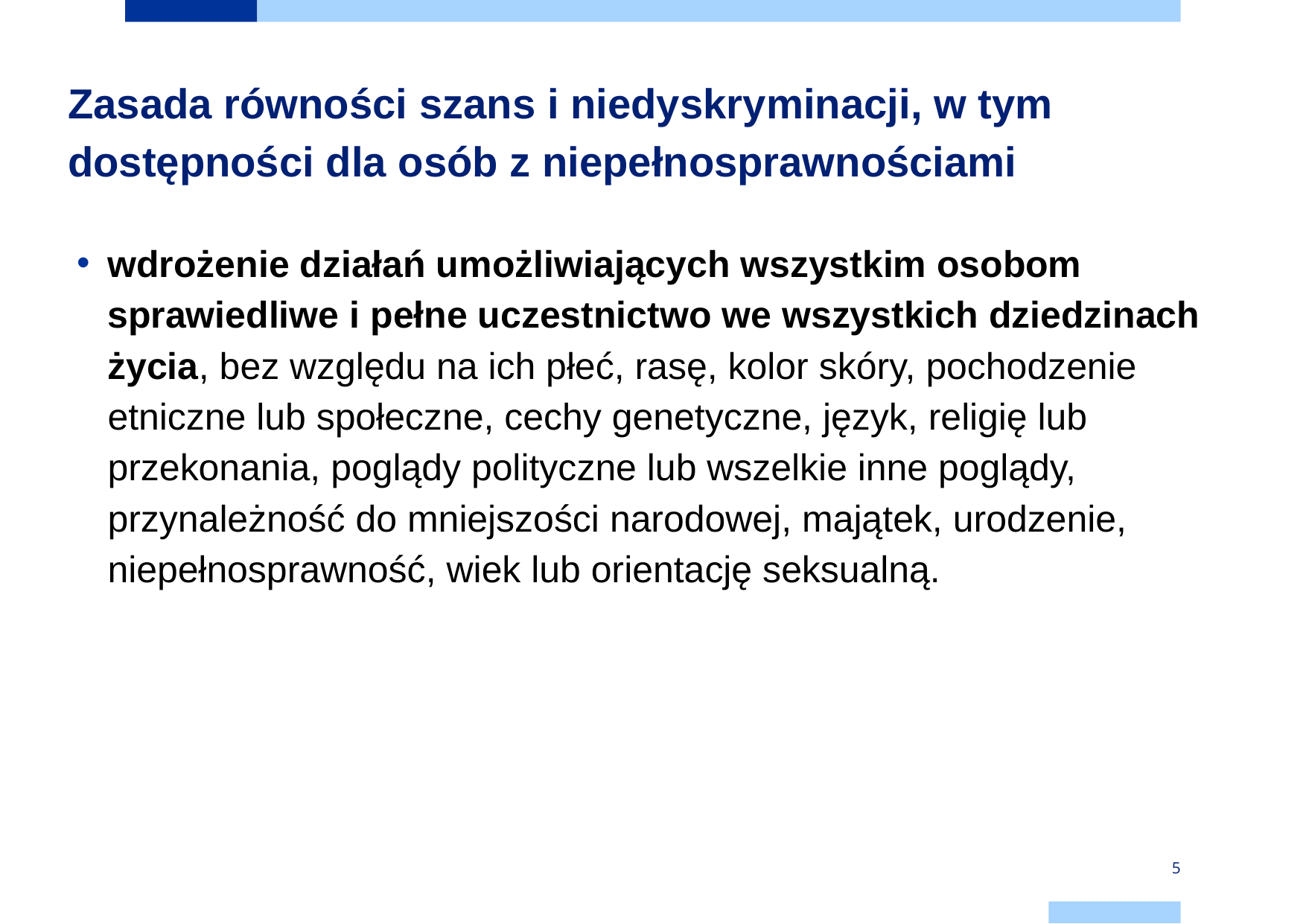

# Zasada równości szans i niedyskryminacji, w tym dostępności dla osób z niepełnosprawnościami
wdrożenie działań umożliwiających wszystkim osobom sprawiedliwe i pełne uczestnictwo we wszystkich dziedzinach życia, bez względu na ich płeć, rasę, kolor skóry, pochodzenie etniczne lub społeczne, cechy genetyczne, język, religię lub przekonania, poglądy polityczne lub wszelkie inne poglądy, przynależność do mniejszości narodowej, majątek, urodzenie, niepełnosprawność, wiek lub orientację seksualną.
5